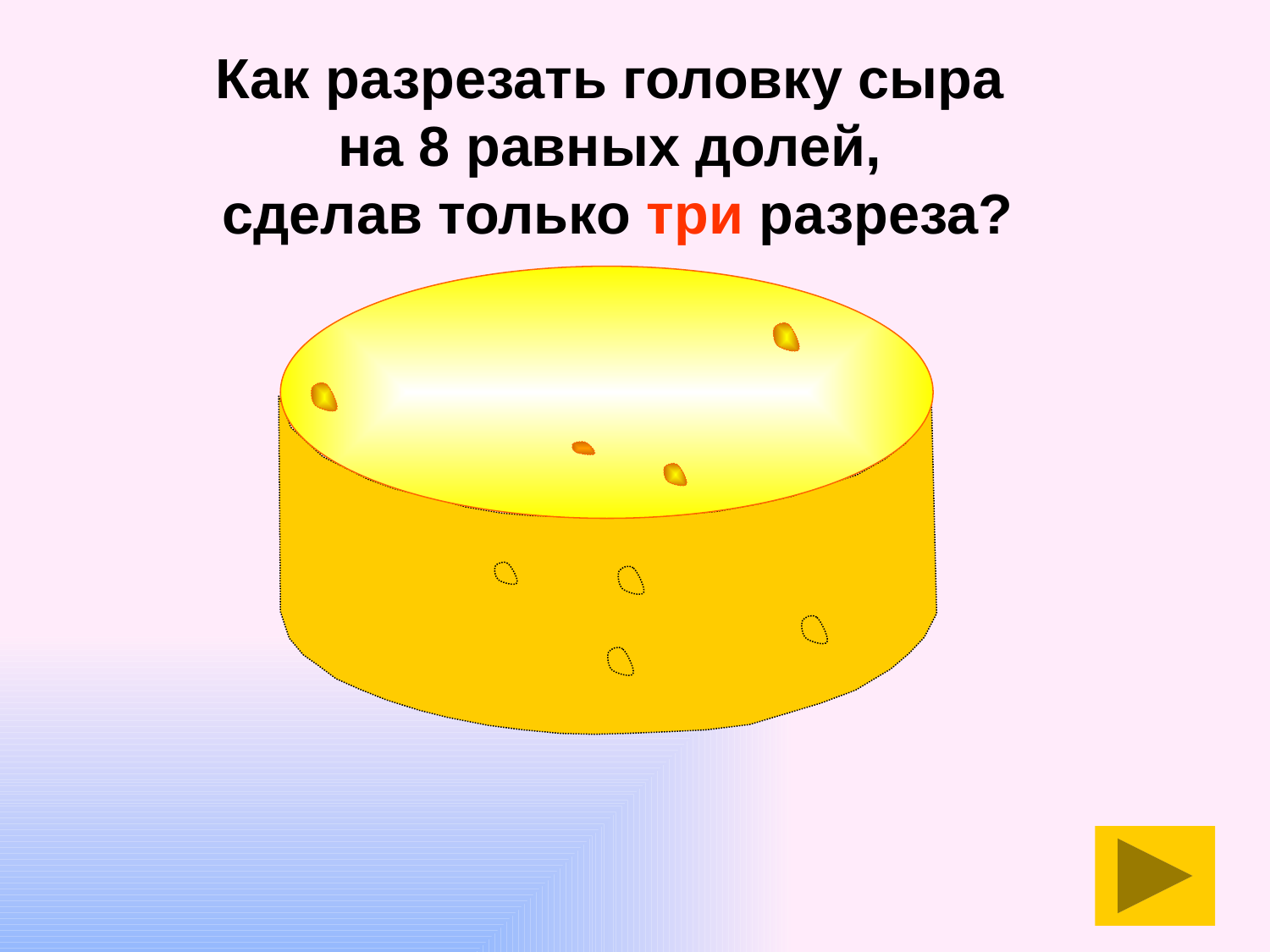

Как разрезать головку сыра
на 8 равных долей,
сделав только три разреза?